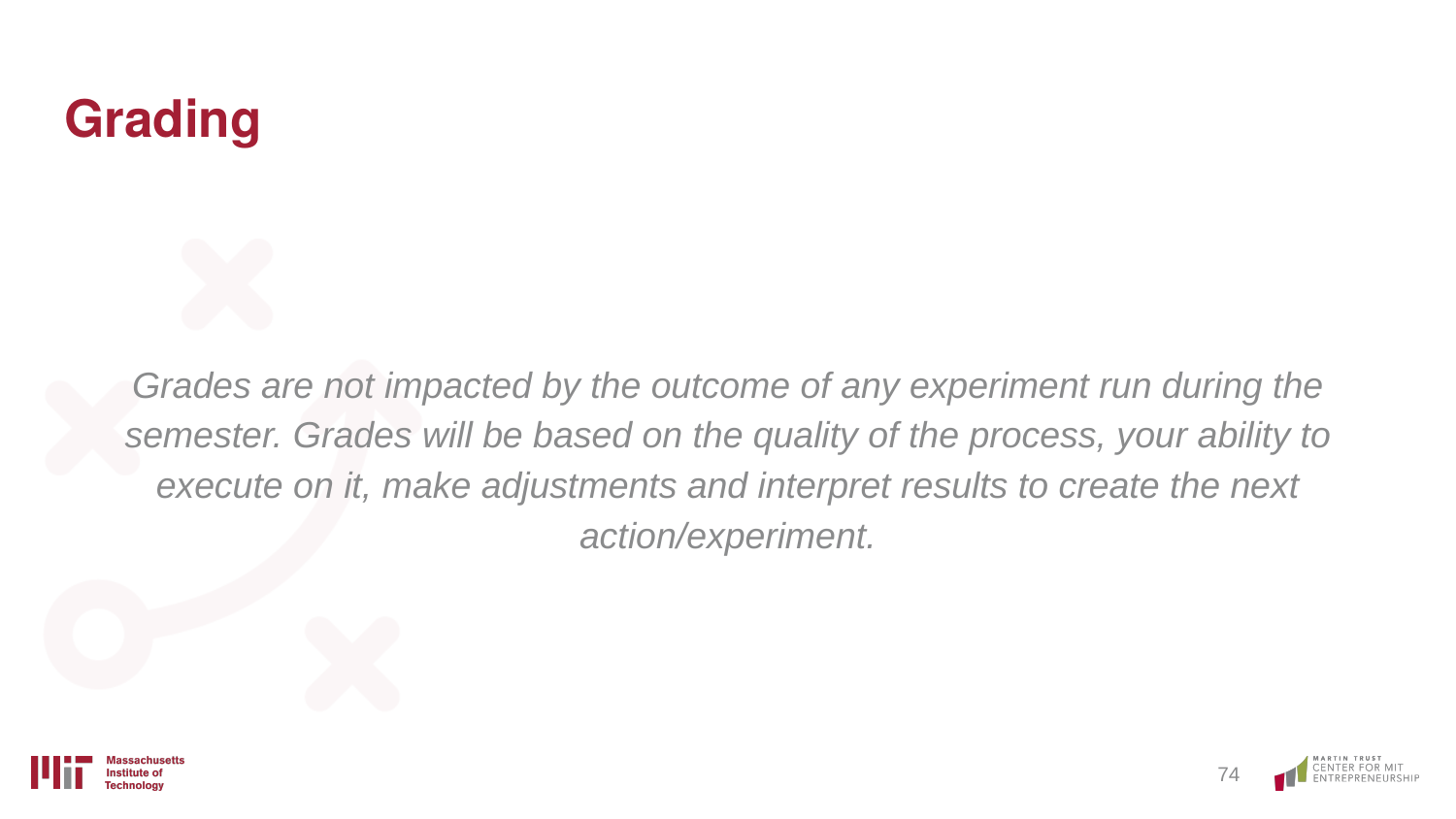

# Grading
Grades are not impacted by the outcome of any experiment run during the semester. Grades will be based on the quality of the process, your ability to execute on it, make adjustments and interpret results to create the next action/experiment.
74